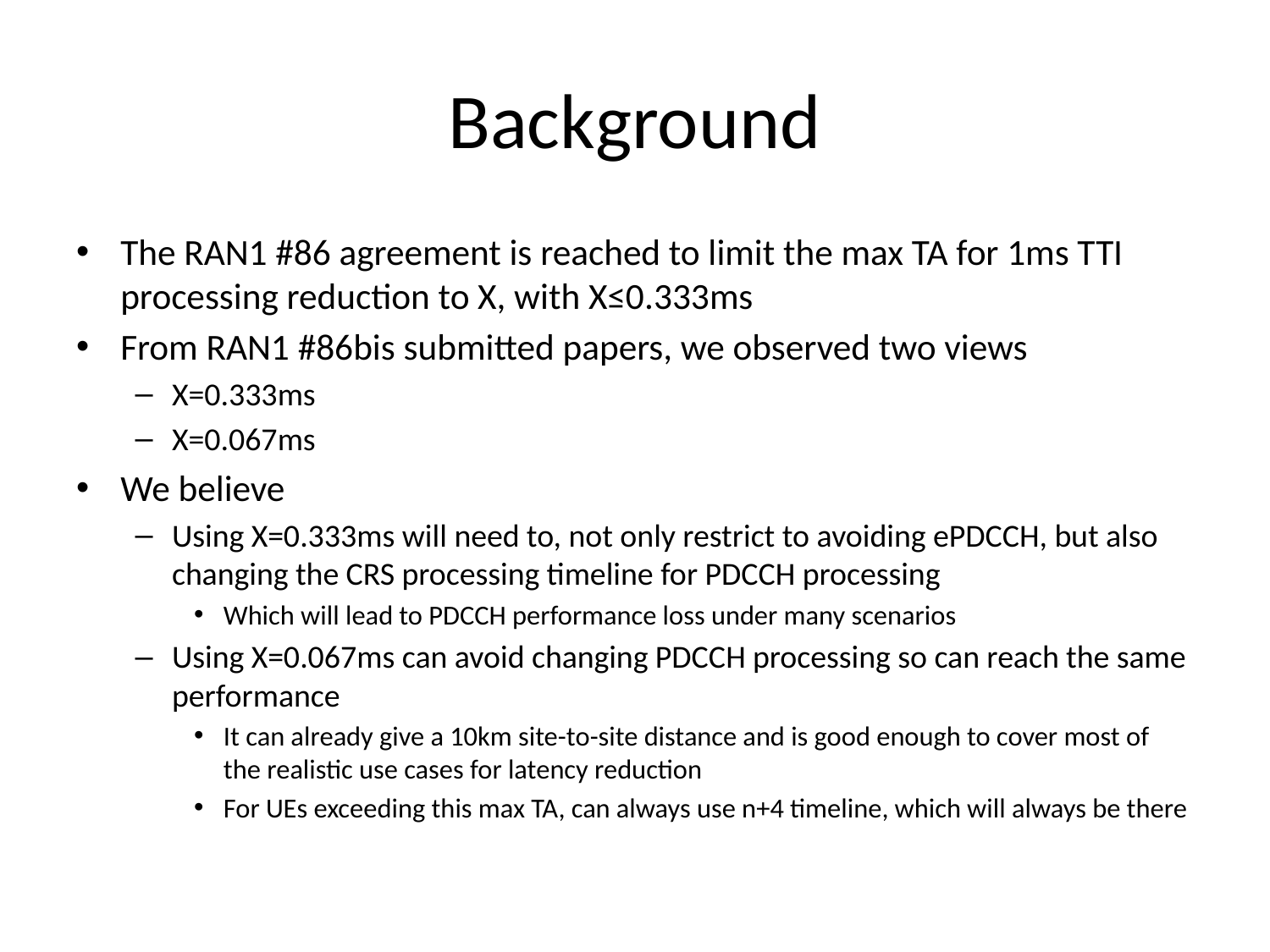

# Background
The RAN1 #86 agreement is reached to limit the max TA for 1ms TTI processing reduction to X, with X≤0.333ms
From RAN1 #86bis submitted papers, we observed two views
X=0.333ms
X=0.067ms
We believe
Using X=0.333ms will need to, not only restrict to avoiding ePDCCH, but also changing the CRS processing timeline for PDCCH processing
Which will lead to PDCCH performance loss under many scenarios
Using X=0.067ms can avoid changing PDCCH processing so can reach the same performance
It can already give a 10km site-to-site distance and is good enough to cover most of the realistic use cases for latency reduction
For UEs exceeding this max TA, can always use n+4 timeline, which will always be there